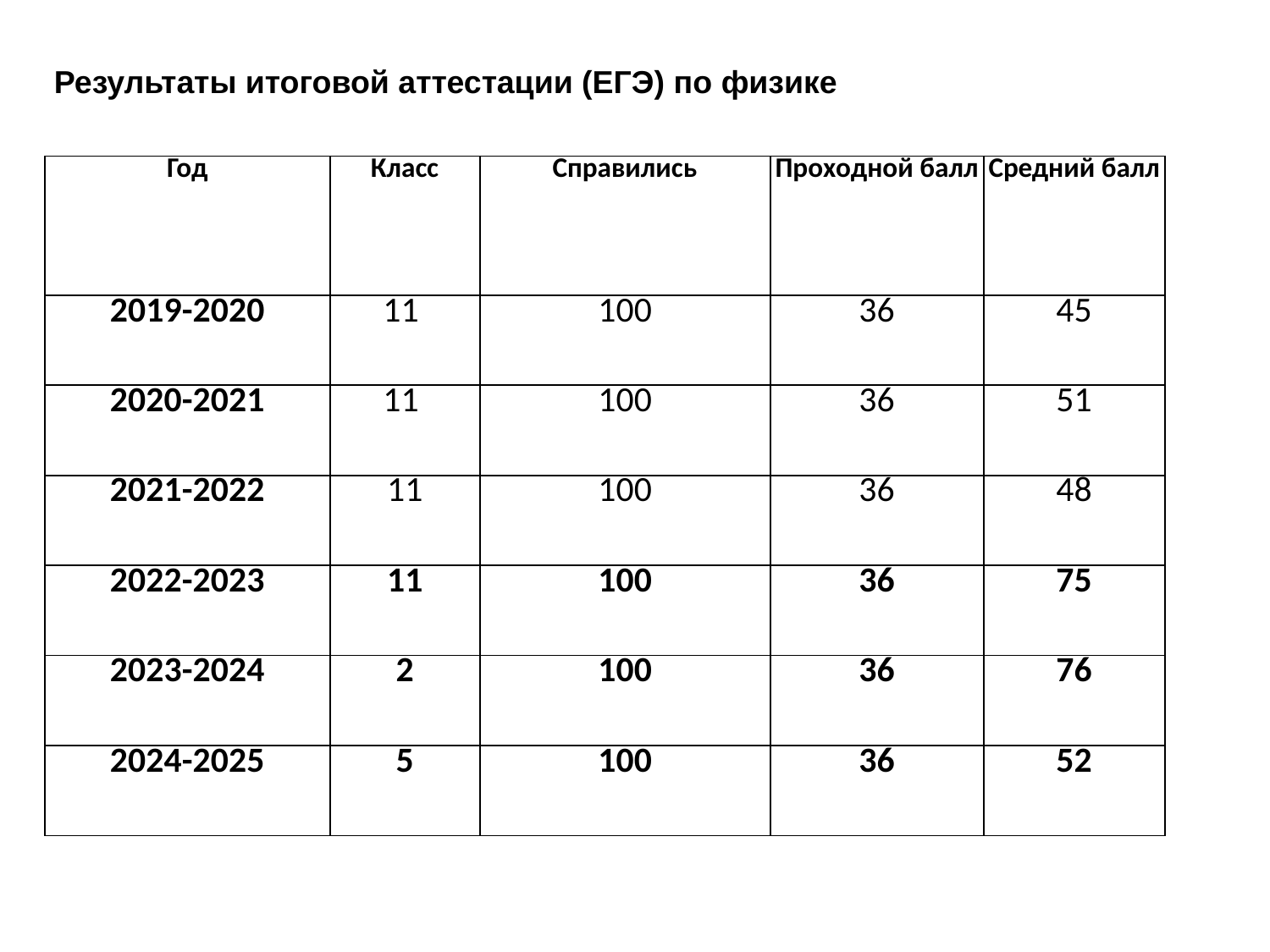

Результаты итоговой аттестации (ЕГЭ) по физике
| Год | Класс | Справились | Проходной балл | Средний балл |
| --- | --- | --- | --- | --- |
| 2019-2020 | 11 | 100 | 36 | 45 |
| 2020-2021 | 11 | 100 | 36 | 51 |
| 2021-2022 | 11 | 100 | 36 | 48 |
| 2022-2023 | 11 | 100 | 36 | 75 |
| 2023-2024 | 2 | 100 | 36 | 76 |
| 2024-2025 | 5 | 100 | 36 | 52 |